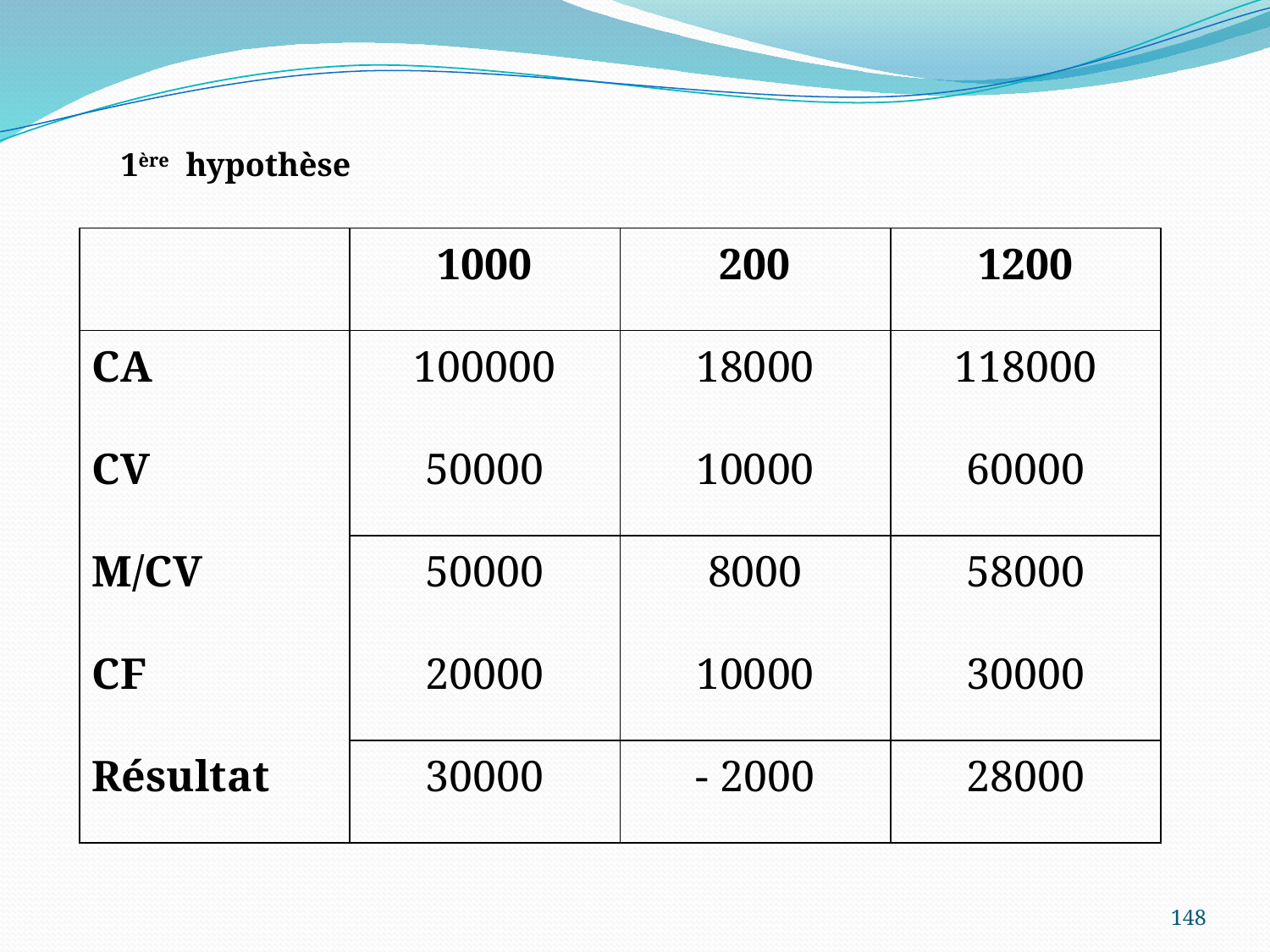

1ère  hypothèse
|  | 1000 | 200 | 1200 |
| --- | --- | --- | --- |
| CA | 100000 | 18000 | 118000 |
| CV | 50000 | 10000 | 60000 |
| M/CV | 50000 | 8000 | 58000 |
| CF | 20000 | 10000 | 30000 |
| Résultat | 30000 | - 2000 | 28000 |
148